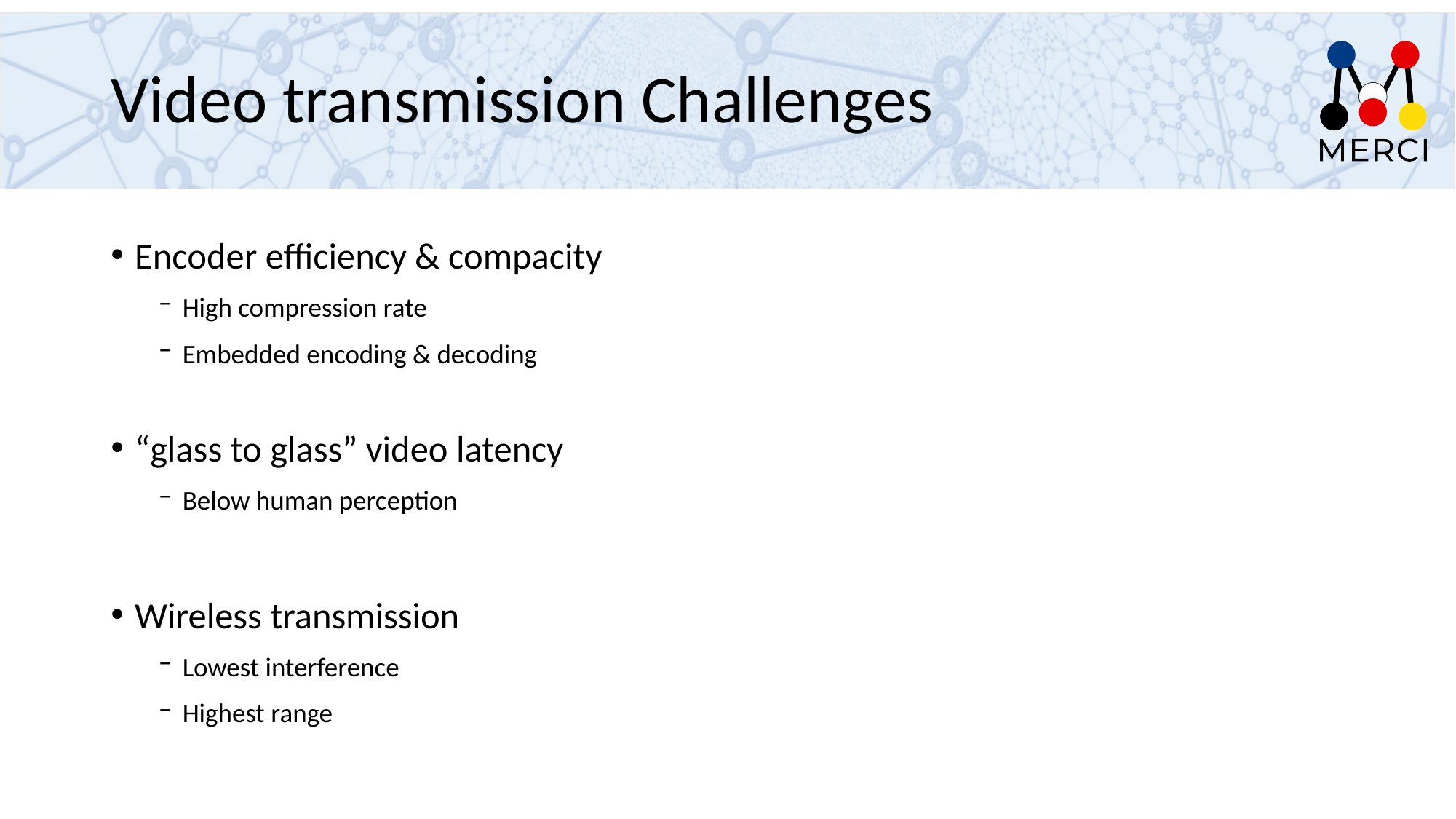

# Video transmission Challenges
Encoder efficiency & compacity
High compression rate
Embedded encoding & decoding

“glass to glass” video latency
Below human perception

Wireless transmission
Lowest interference
Highest range